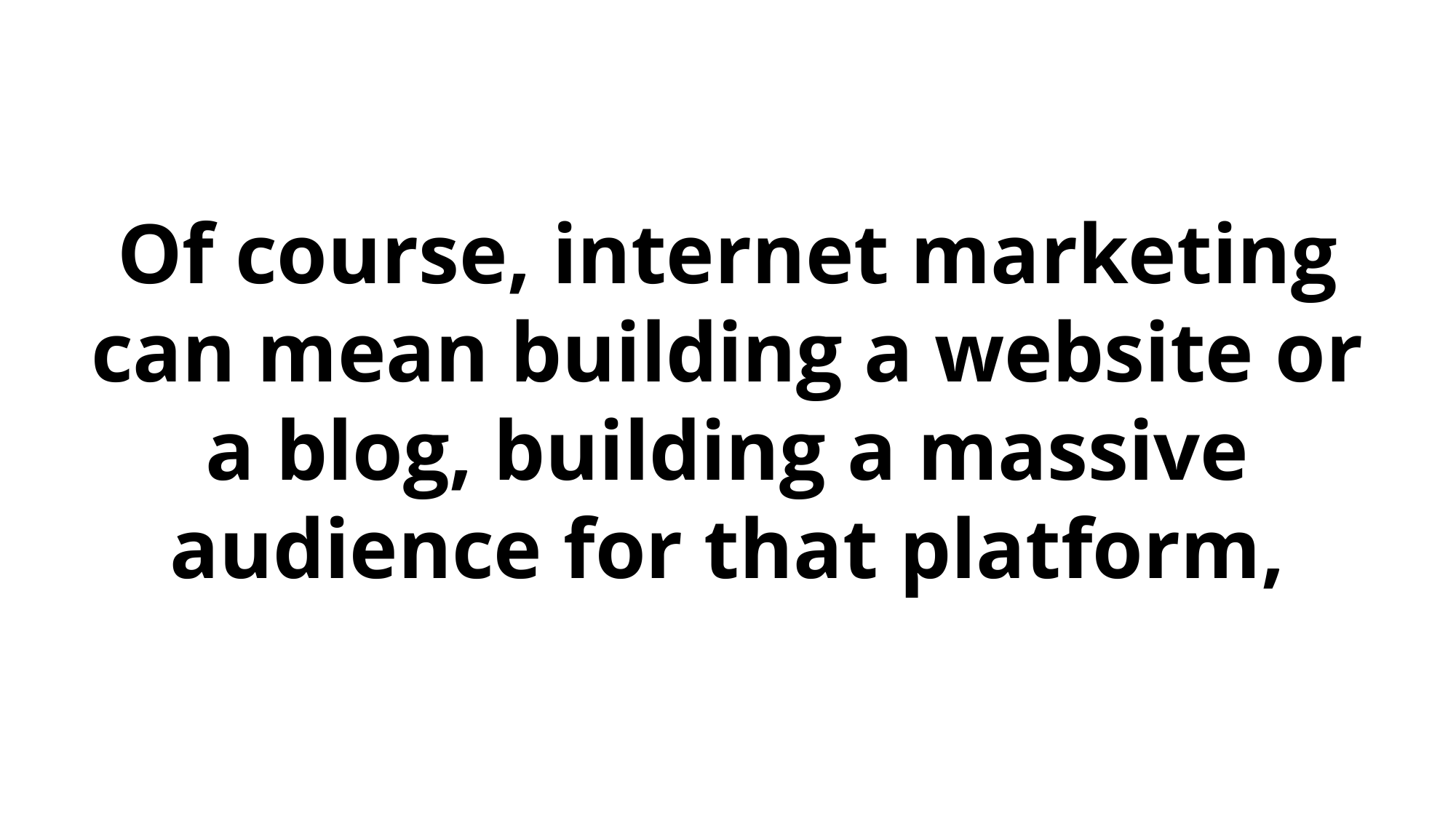

Of course, internet marketing can mean building a website or a blog, building a massive audience for that platform,